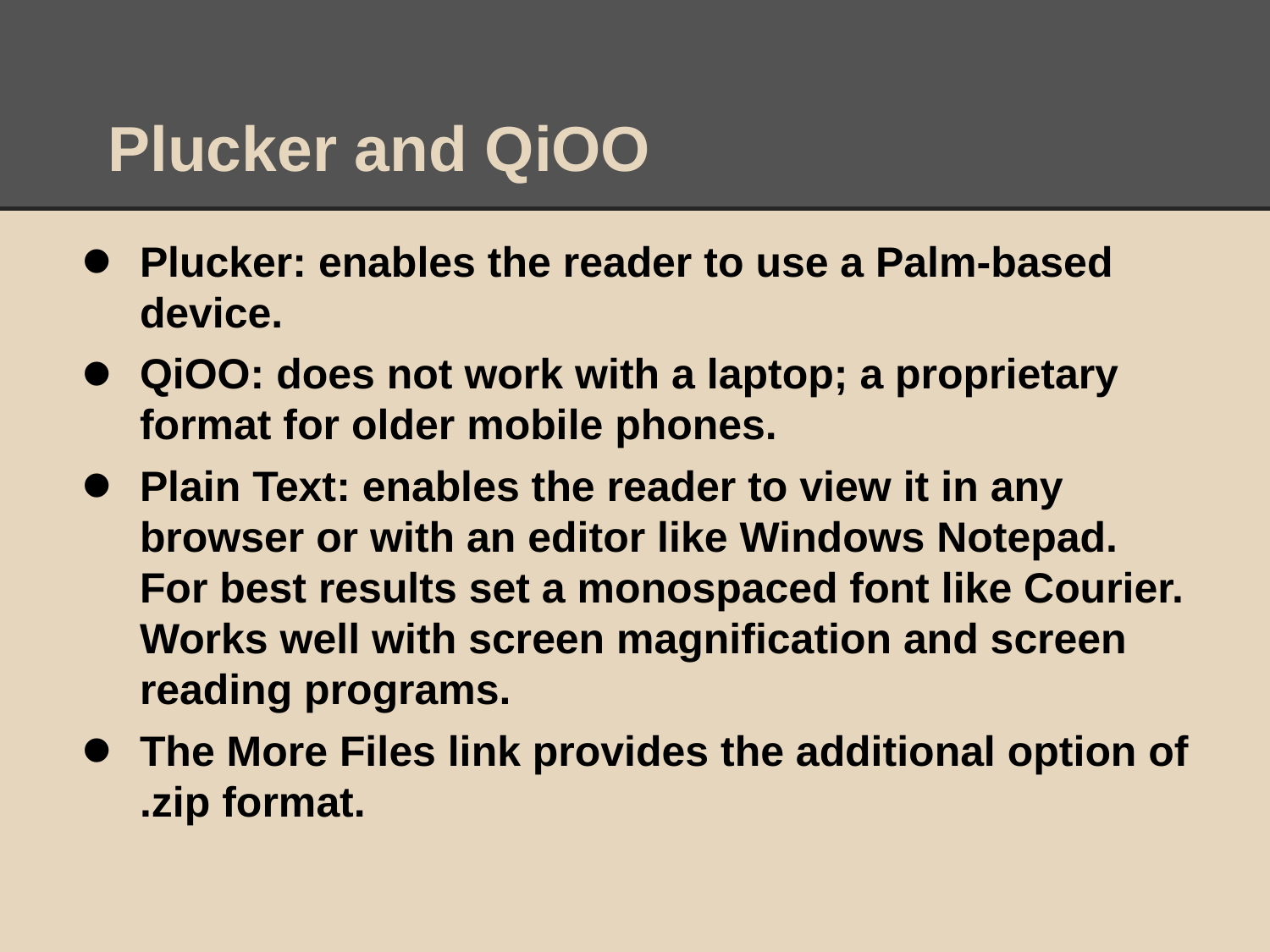

# Plucker and QiOO
Plucker: enables the reader to use a Palm-based device.
QiOO: does not work with a laptop; a proprietary format for older mobile phones.
Plain Text: enables the reader to view it in any browser or with an editor like Windows Notepad. For best results set a monospaced font like Courier. Works well with screen magnification and screen reading programs.
The More Files link provides the additional option of .zip format.